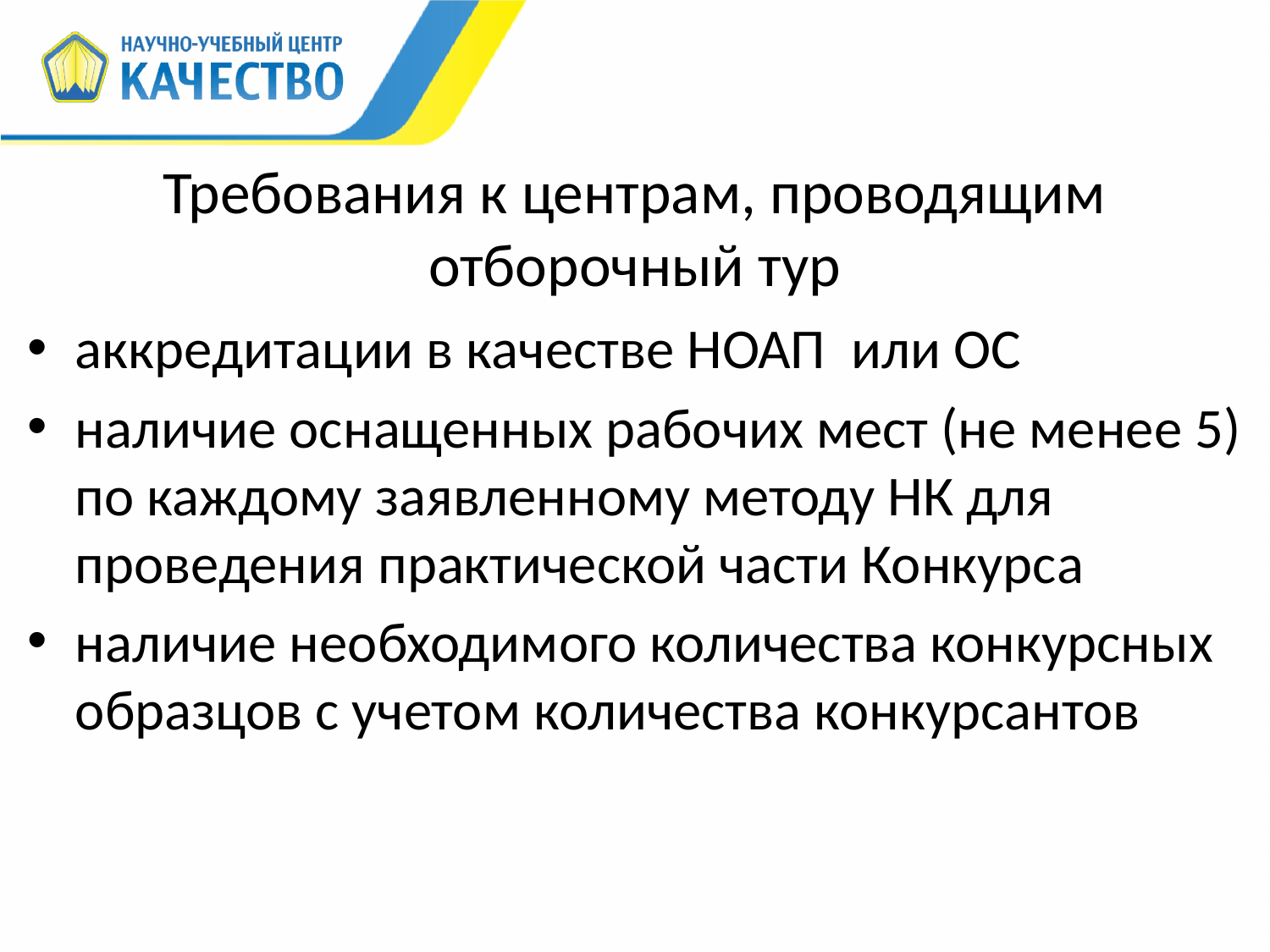

# Требования к центрам, проводящим отборочный тур
аккредитации в качестве НОАП  или ОС
наличие оснащенных рабочих мест (не менее 5) по каждому заявленному методу НК для проведения практической части Конкурса
наличие необходимого количества конкурсных образцов с учетом количества конкурсантов